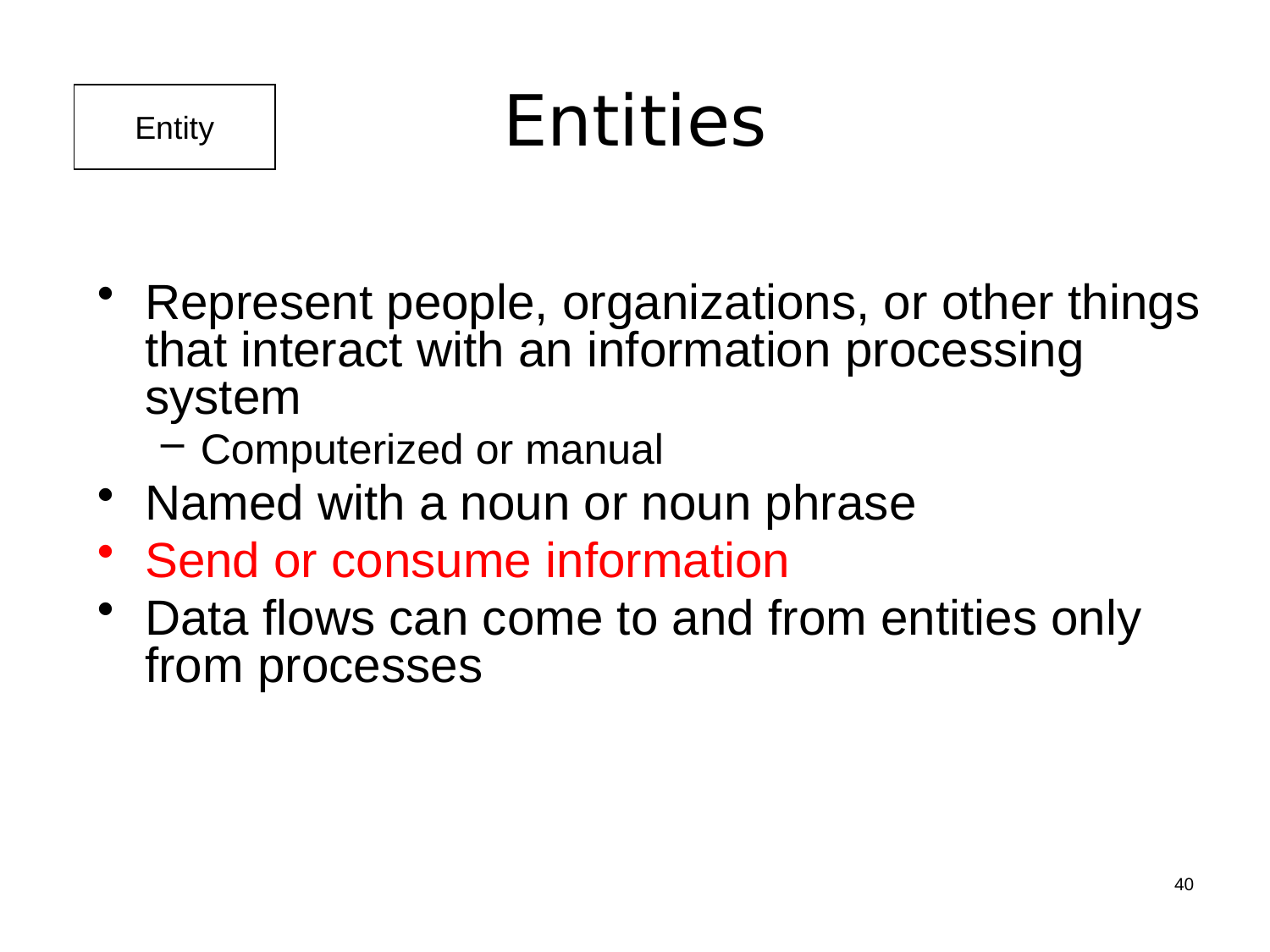

# Entities
Entity
Represent people, organizations, or other things that interact with an information processing system
Computerized or manual
Named with a noun or noun phrase
Send or consume information
Data flows can come to and from entities only from processes

  40